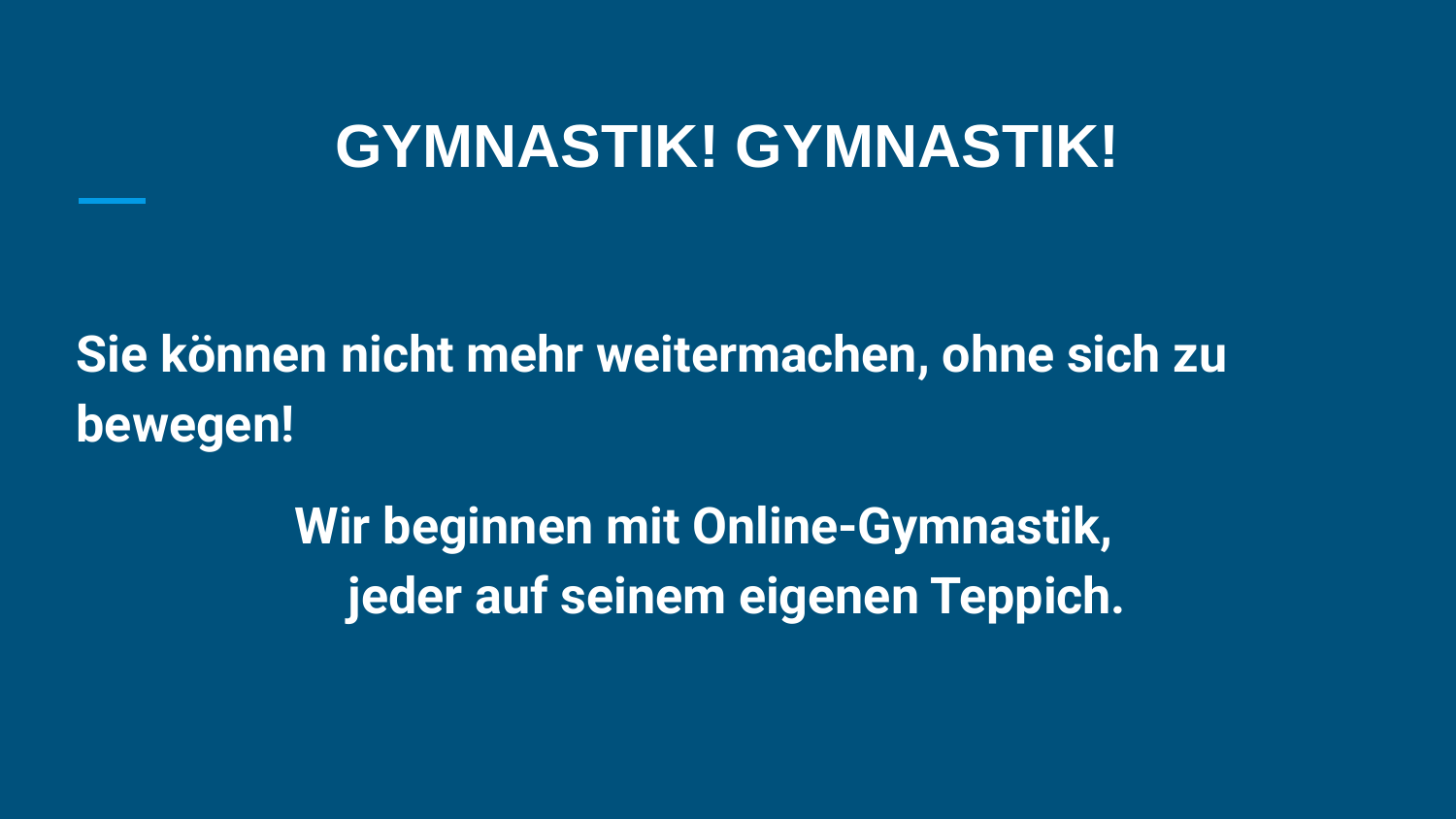

# GYMNASTIK! GYMNASTIK!

Sie können nicht mehr weitermachen, ohne sich zu bewegen!
Wir beginnen mit Online-Gymnastik,
          jeder auf seinem eigenen Teppich.